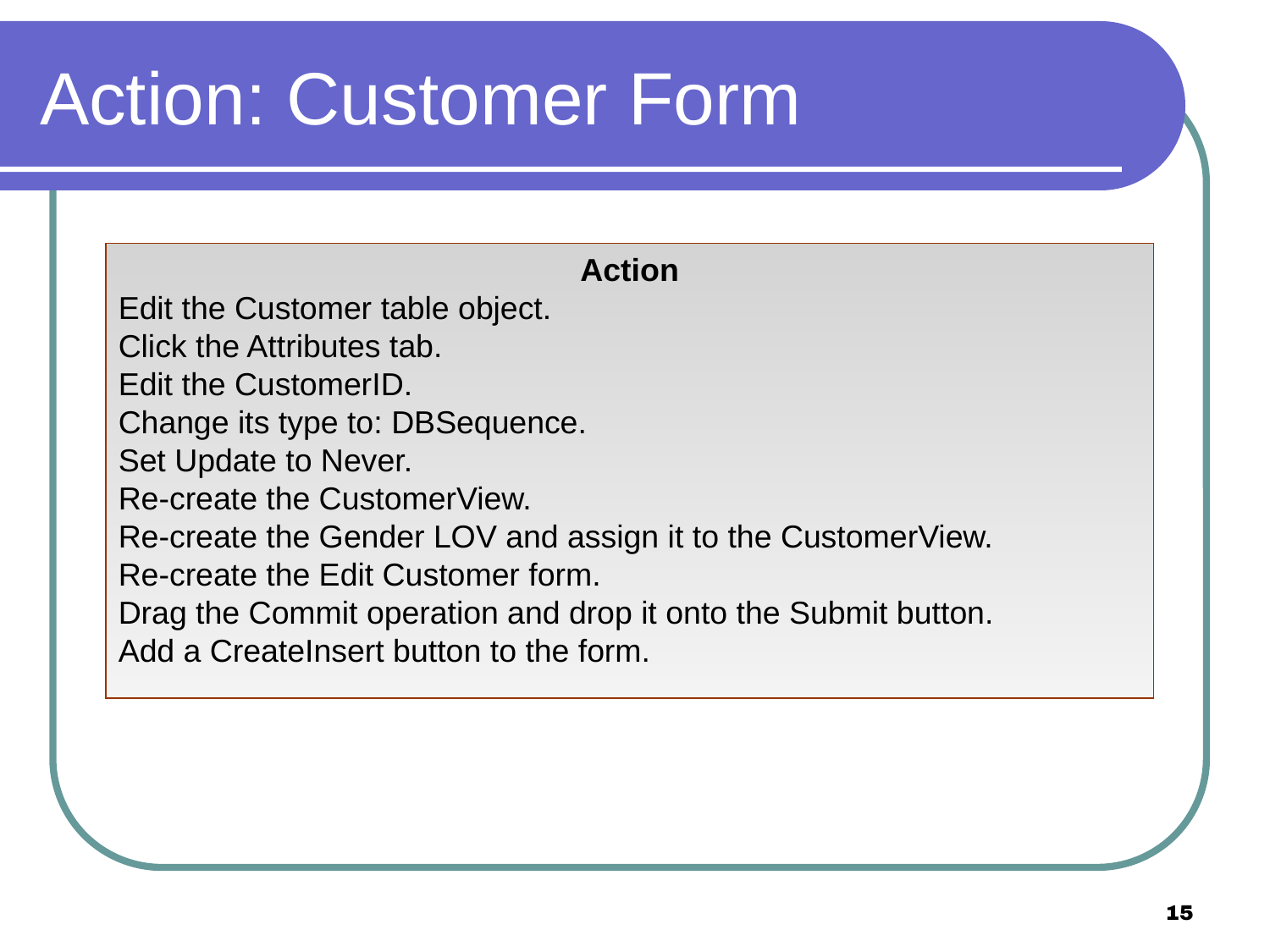

# Action: Customer Form
Action
Edit the Customer table object.
Click the Attributes tab.
Edit the CustomerID.
Change its type to: DBSequence.
Set Update to Never.
Re-create the CustomerView.
Re-create the Gender LOV and assign it to the CustomerView.
Re-create the Edit Customer form.
Drag the Commit operation and drop it onto the Submit button.
Add a CreateInsert button to the form.
15